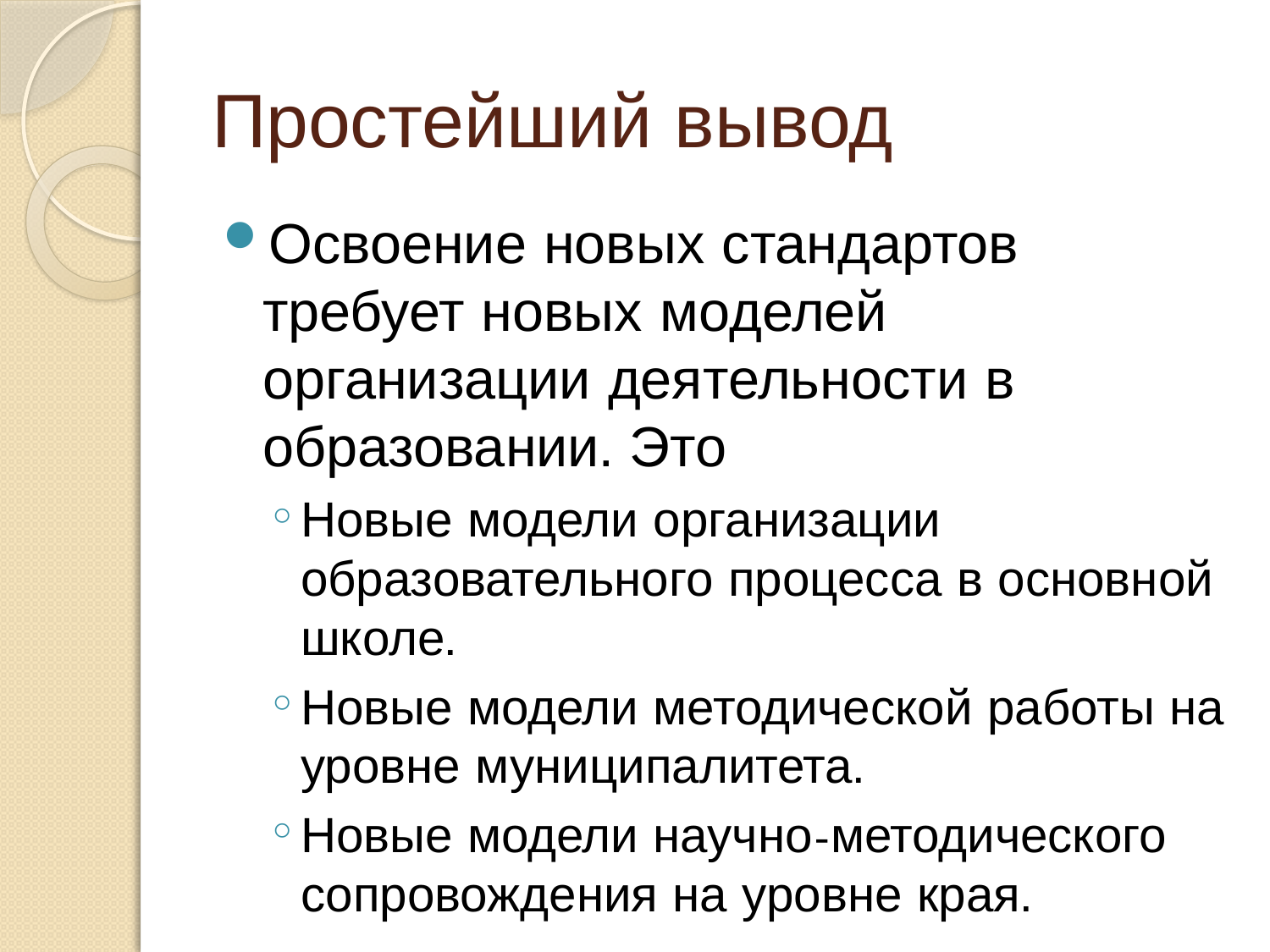

# Простейший вывод
Освоение новых стандартов требует новых моделей организации деятельности в образовании. Это
Новые модели организации образовательного процесса в основной школе.
Новые модели методической работы на уровне муниципалитета.
Новые модели научно-методического сопровождения на уровне края.